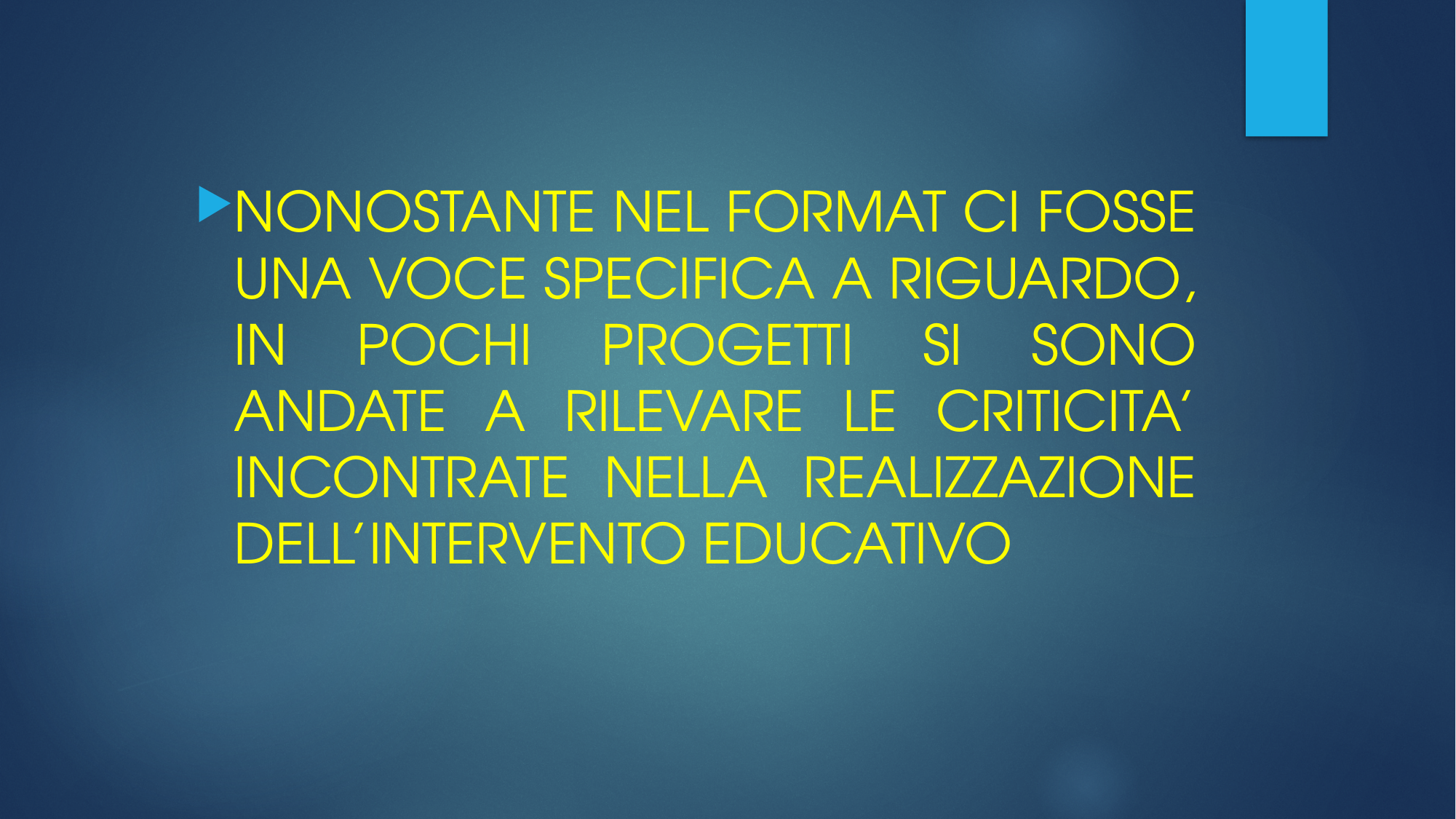

NONOSTANTE NEL FORMAT CI FOSSE UNA VOCE SPECIFICA A RIGUARDO, IN POCHI PROGETTI SI SONO ANDATE A RILEVARE LE CRITICITA’ INCONTRATE NELLA REALIZZAZIONE DELL’INTERVENTO EDUCATIVO